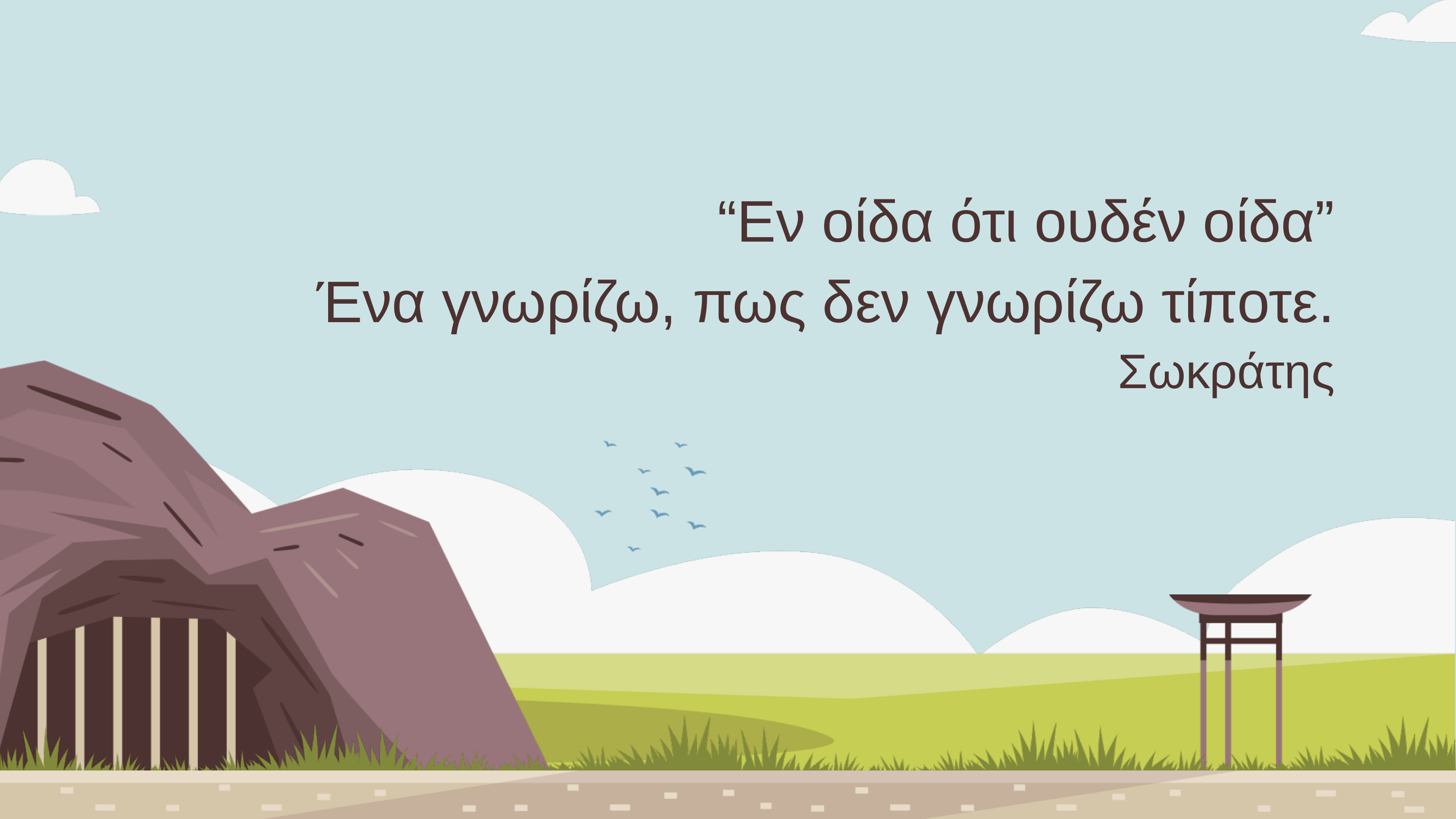

“Εν οίδα ότι ουδέν οίδα”
Ένα γνωρίζω, πως δεν γνωρίζω τίποτε.
Σωκράτης